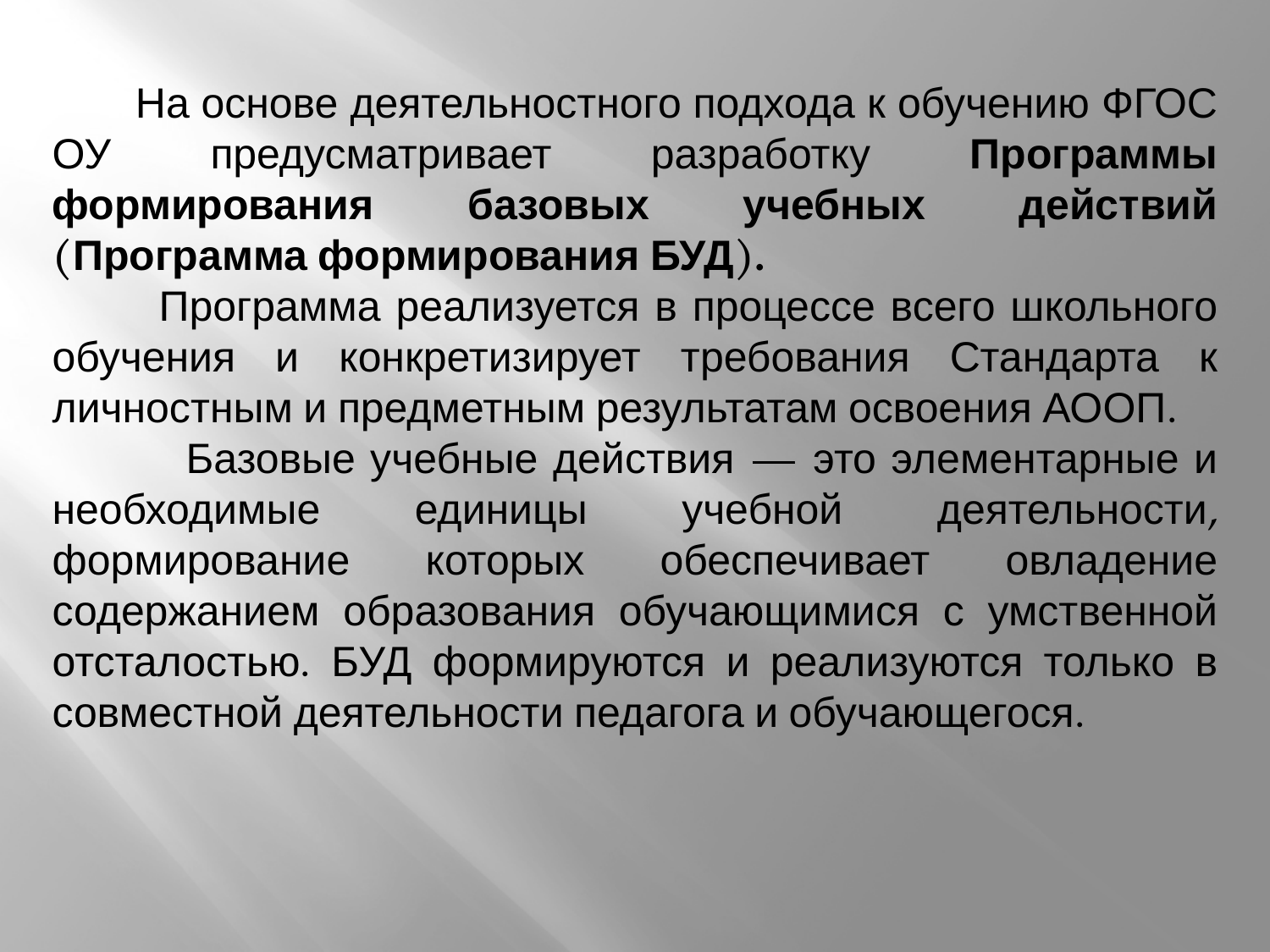

На основе деятельностного подхода к обучению ФГОС ОУ предусматривает разработку Программы формирования базовых учебных действий (Программа формирования БУД).
       Программа реализуется в процессе всего школьного обучения и конкретизирует требования Стандарта к личностным и предметным результатам освоения АООП.
         Базовые учебные действия ― это элементарные и необходимые единицы учебной деятельности, формирование которых обеспечивает овладение содержанием образования обучающимися с умственной отсталостью. БУД формируются и реализуются только в совместной деятельности педагога и обучающегося.